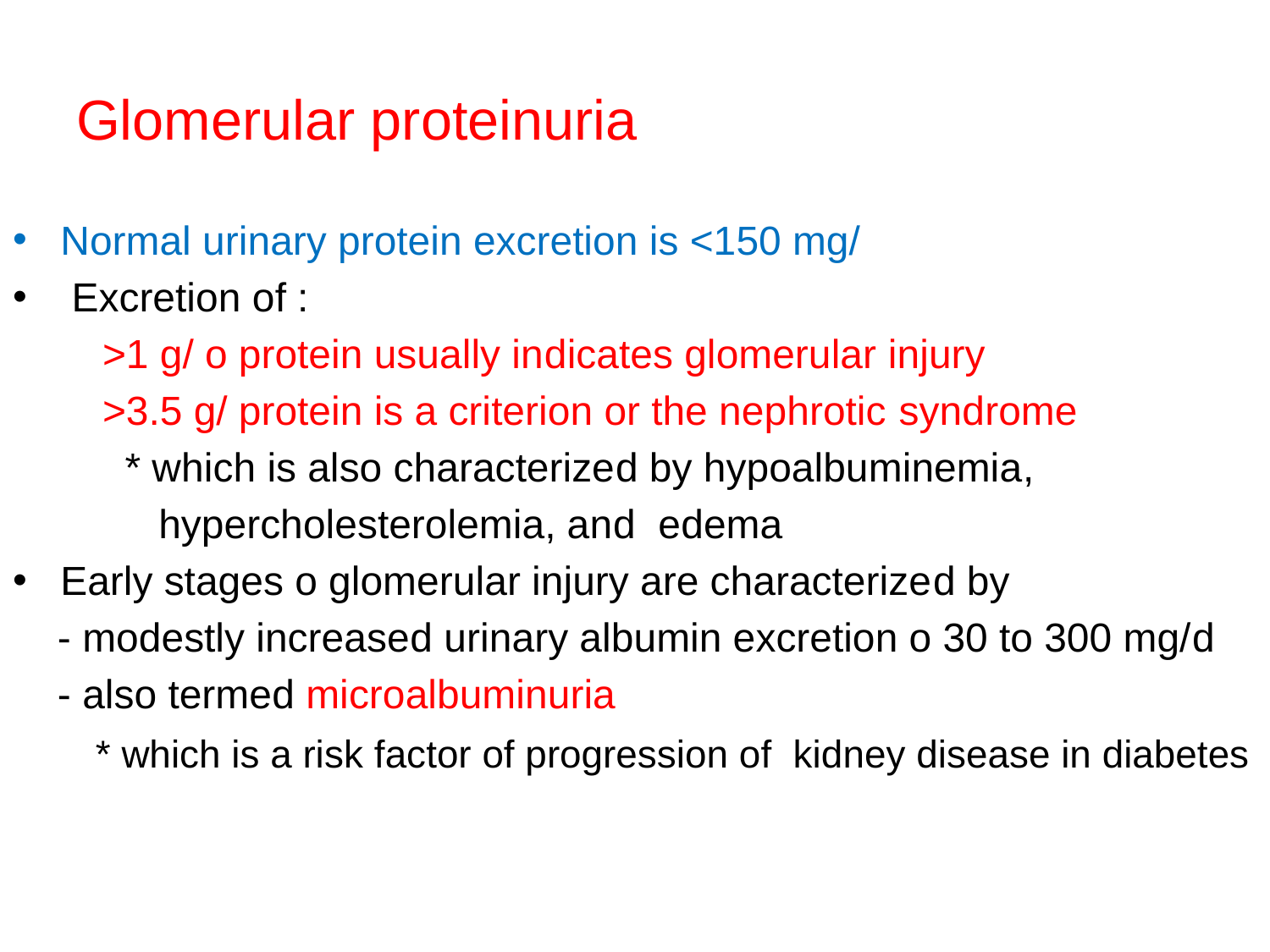

# Glomerular proteinuria
Normal urinary protein excretion is <150 mg/
 Excretion of :
        >1 g/ o protein usually indicates glomerular injury
        >3.5 g/ protein is a criterion or the nephrotic syndrome
          * which is also characterized by hypoalbuminemia,
             hypercholesterolemia, and  edema
Early stages o glomerular injury are characterized by
    - modestly increased urinary albumin excretion o 30 to 300 mg/d
    - also termed microalbuminuria
       * which is a risk factor of progression of  kidney disease in diabetes